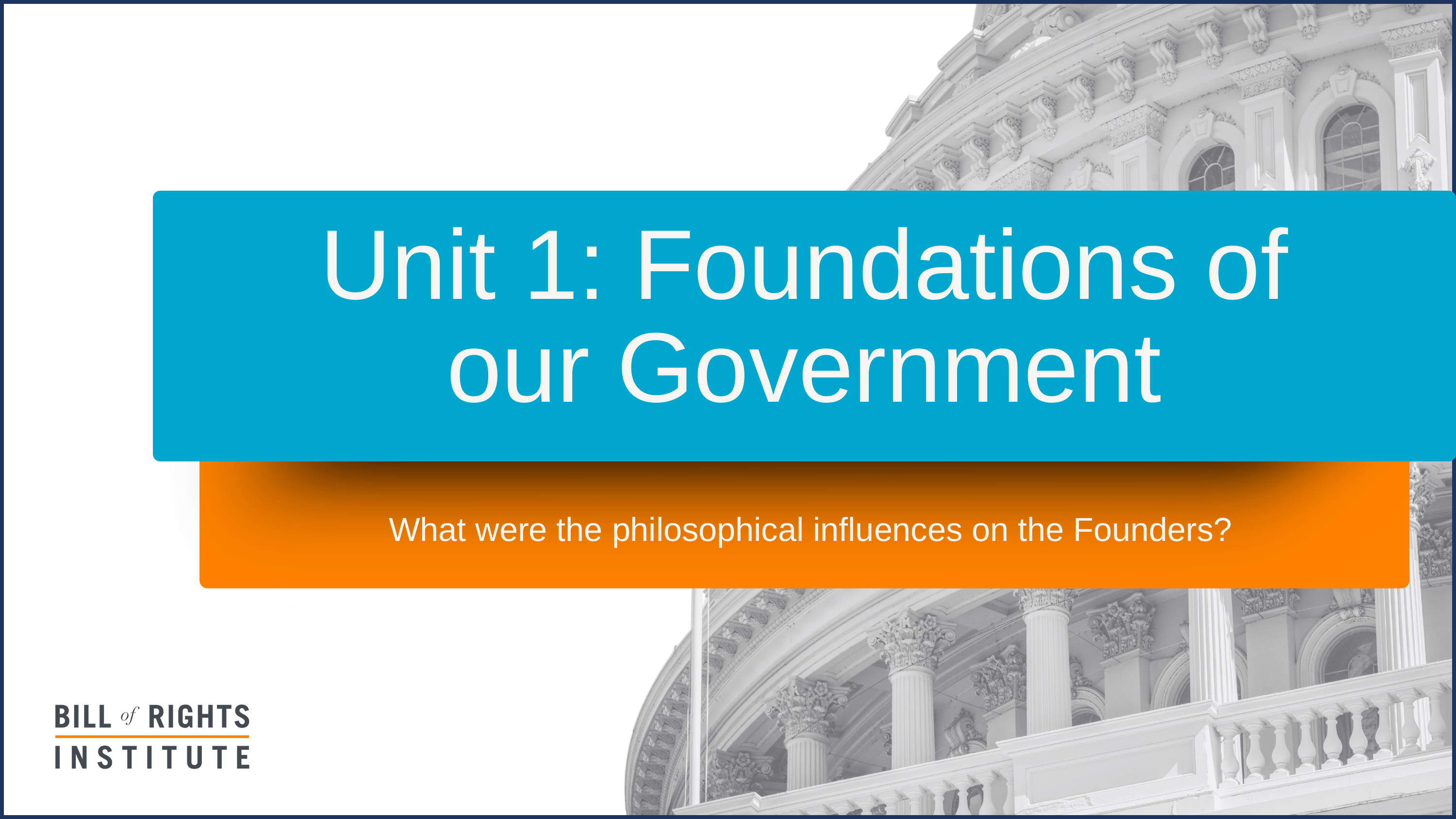

Unit 1: Foundations of our Government

What were the philosophical influences on the Founders?